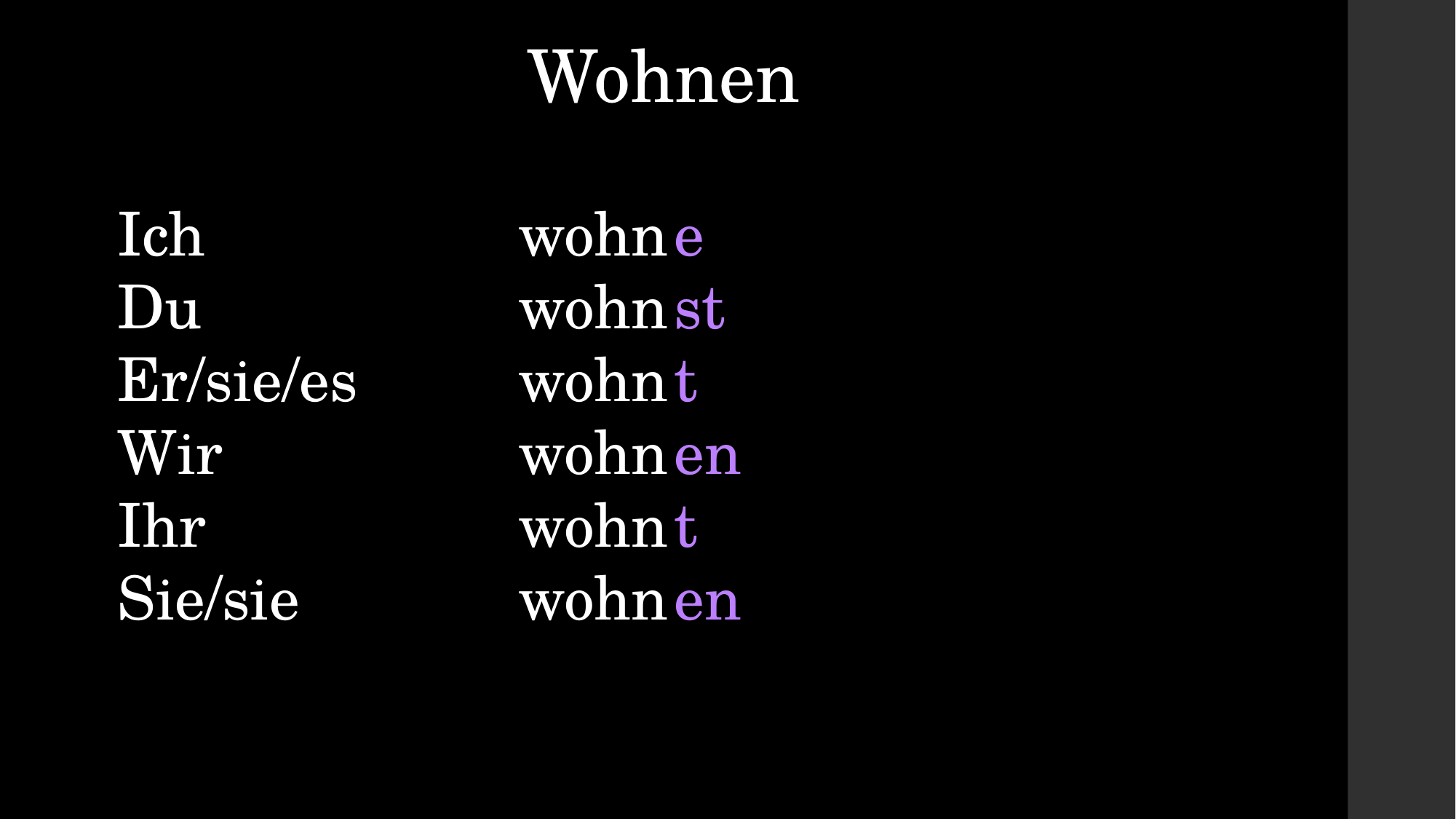

Wohnen
Ich
Du
Er/sie/es
Wir
Ihr
Sie/sie
wohn
wohn
wohn
wohn
wohn
wohn

e
st
t
en
t
en